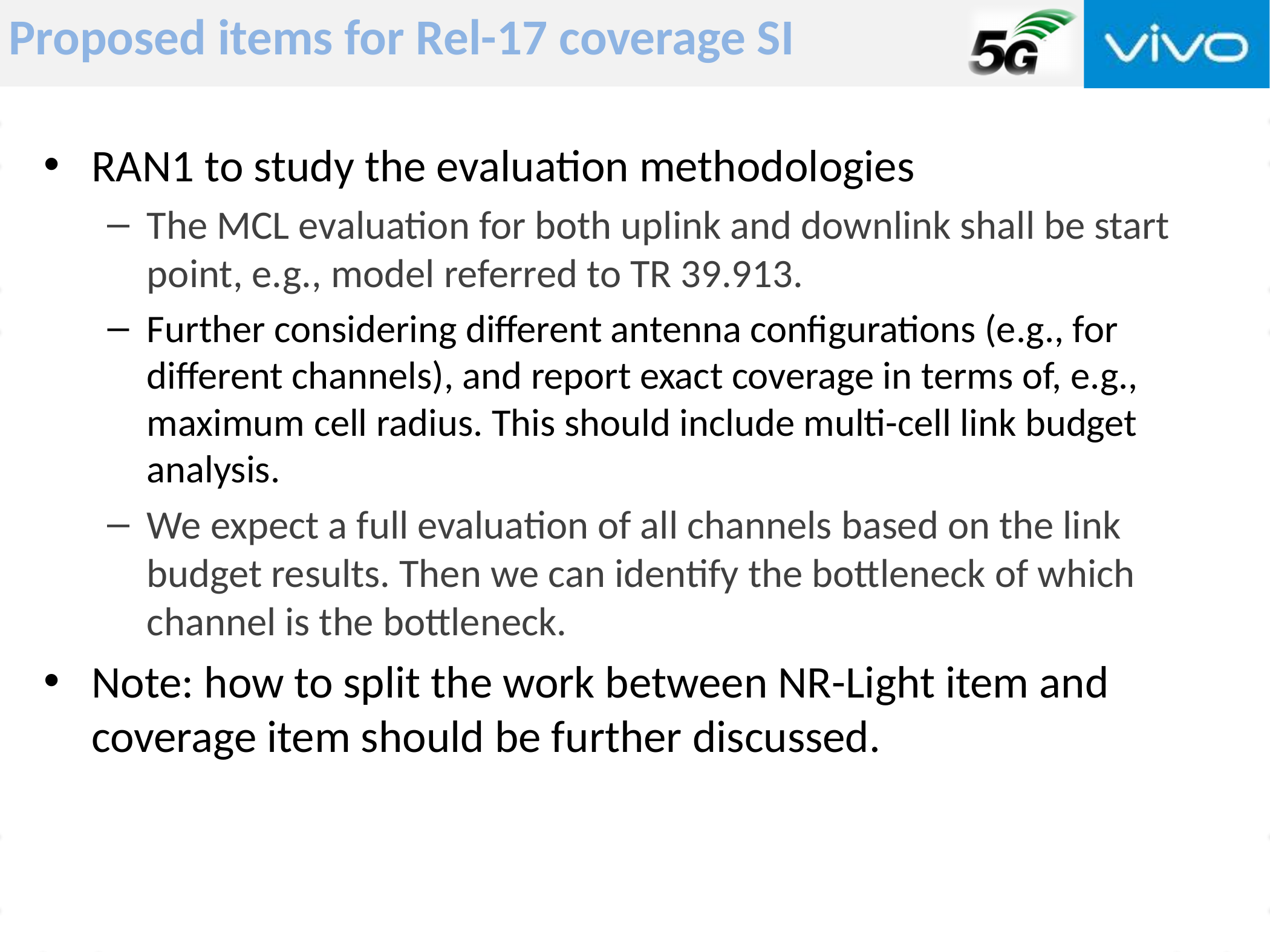

# Proposed items for Rel-17 coverage SI
RAN1 to study the evaluation methodologies
The MCL evaluation for both uplink and downlink shall be start point, e.g., model referred to TR 39.913.
Further considering different antenna configurations (e.g., for different channels), and report exact coverage in terms of, e.g., maximum cell radius. This should include multi-cell link budget analysis.
We expect a full evaluation of all channels based on the link budget results. Then we can identify the bottleneck of which channel is the bottleneck.
Note: how to split the work between NR-Light item and coverage item should be further discussed.